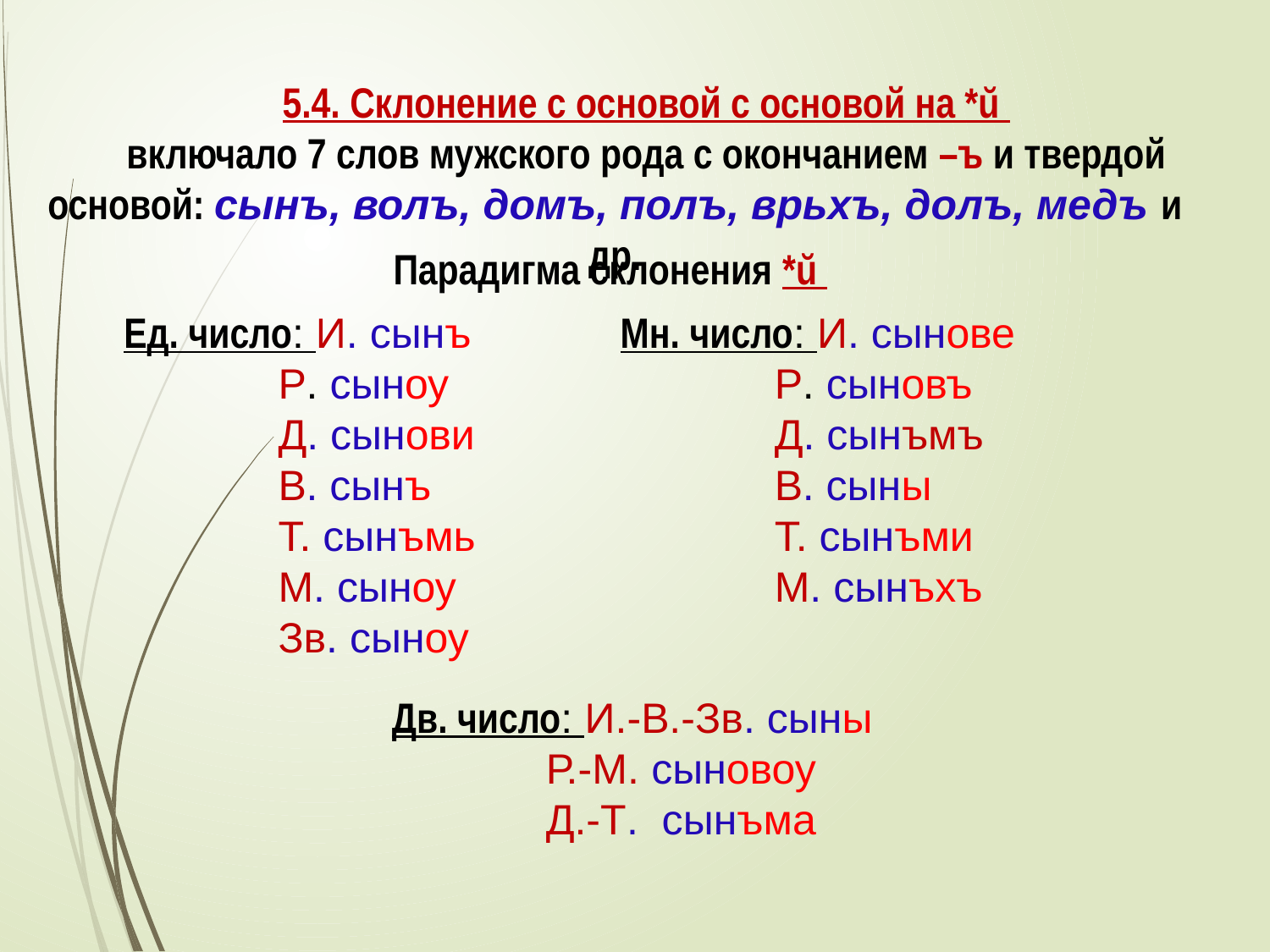

5.4. Склонение с основой с основой на *ŭ
включало 7 слов мужского рода с окончанием –ъ и твердой основой: сынъ, волъ, домъ, полъ, врьхъ, долъ, медъ и др.
Парадигма склонения *ŭ
Ед. число: И. сынъ
             Р. сыноу
             Д. сынови
             В. сынъ
             Т. сынъмь
             М. сыноу
             Зв. сыноу
Мн. число: И. сынове
             Р. сыновъ
             Д. сынъмъ
             В. сыны
             Т. сынъми
             М. сынъхъ
Дв. число: И.-В.-Зв. сыны
             Р.-М. сыновоу
             Д.-Т.  сынъма